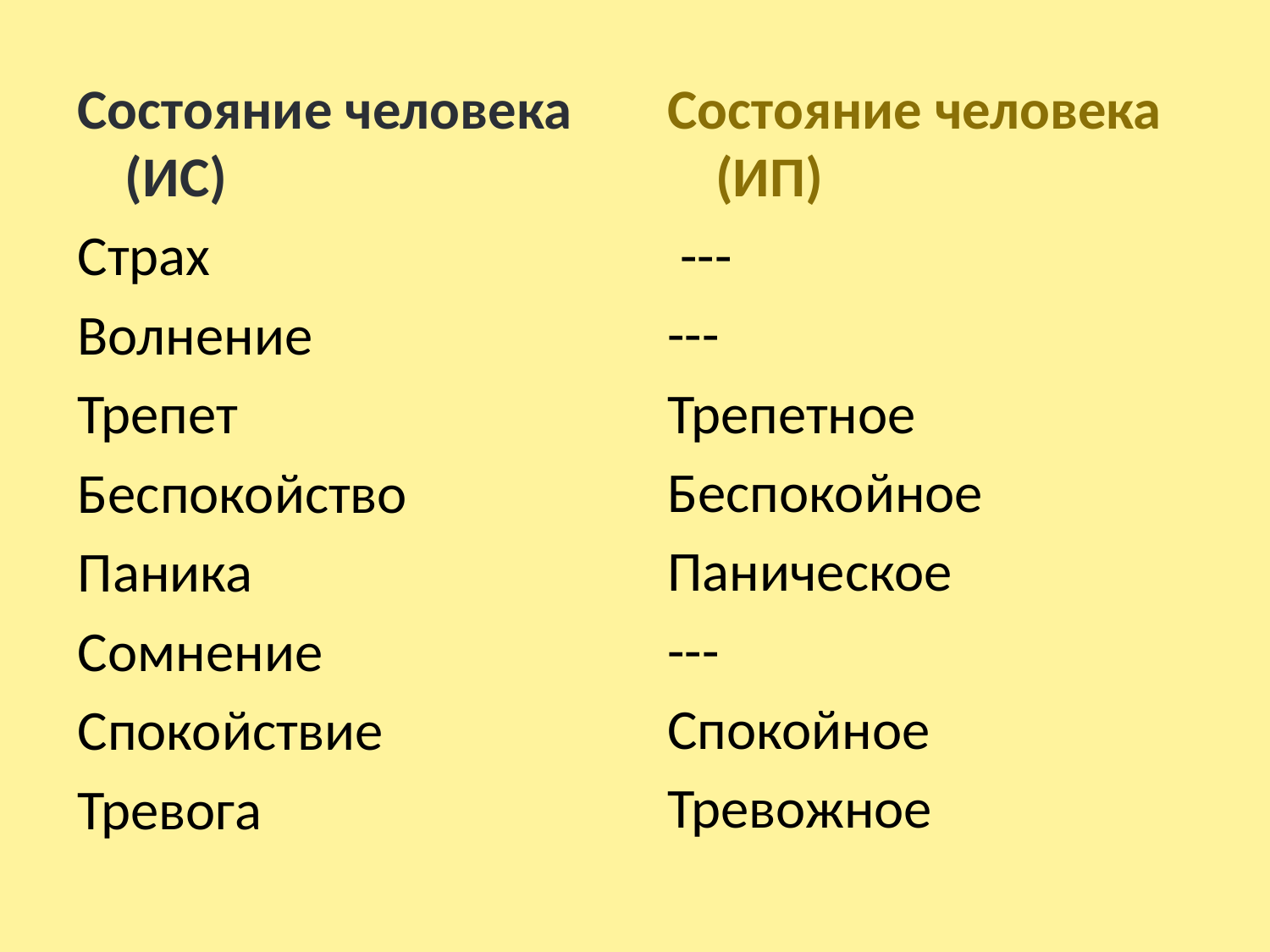

Состояние человека (ИС)
Страх
Волнение
Трепет
Беспокойство
Паника
Сомнение
Спокойствие
Тревога
Состояние человека (ИП)
 ---
---
Трепетное
Беспокойное
Паническое
---
Спокойное
Тревожное